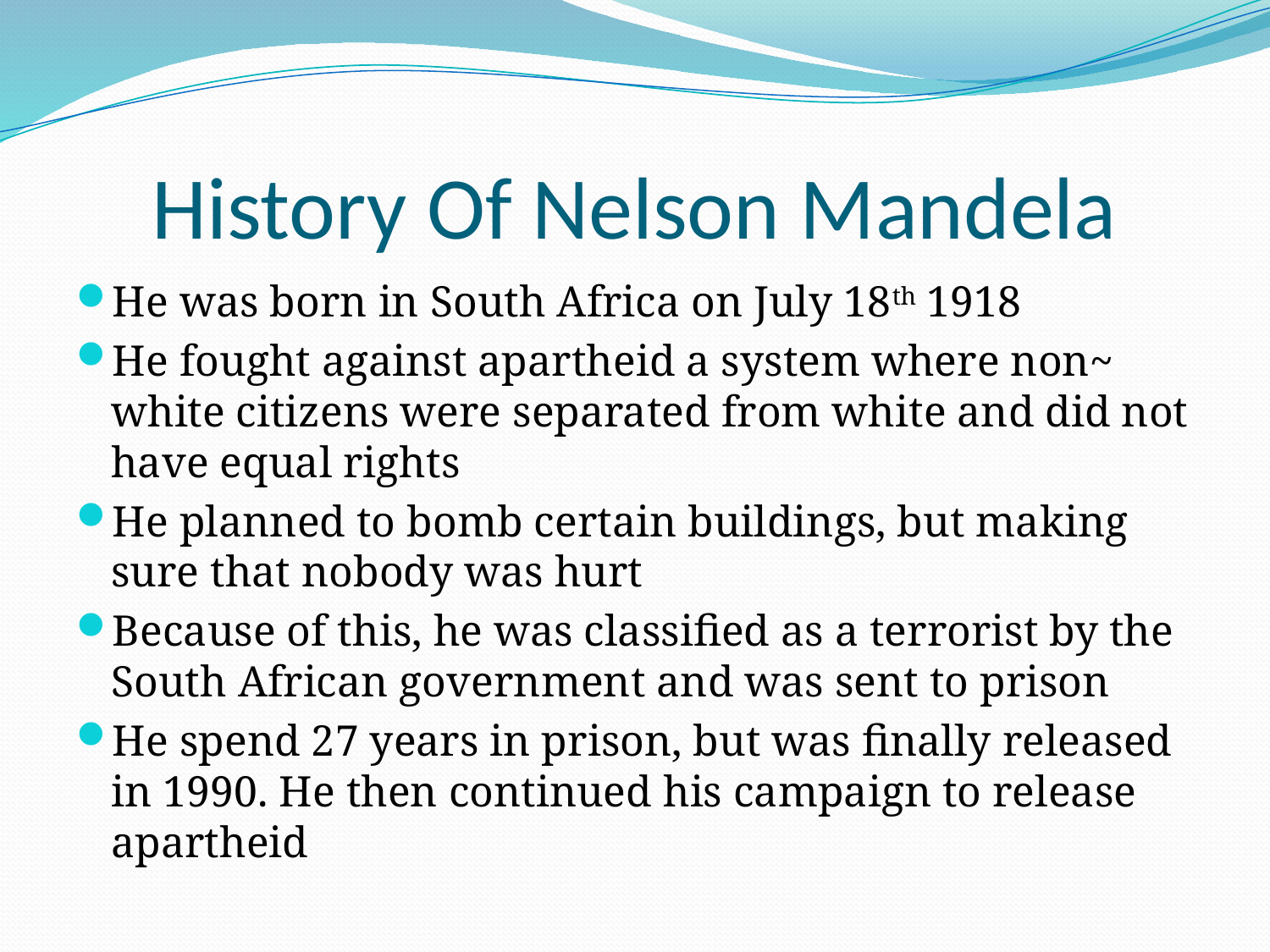

# History Of Nelson Mandela
He was born in South Africa on July 18th 1918
He fought against apartheid a system where non~ white citizens were separated from white and did not have equal rights
He planned to bomb certain buildings, but making sure that nobody was hurt
Because of this, he was classified as a terrorist by the South African government and was sent to prison
He spend 27 years in prison, but was finally released in 1990. He then continued his campaign to release apartheid